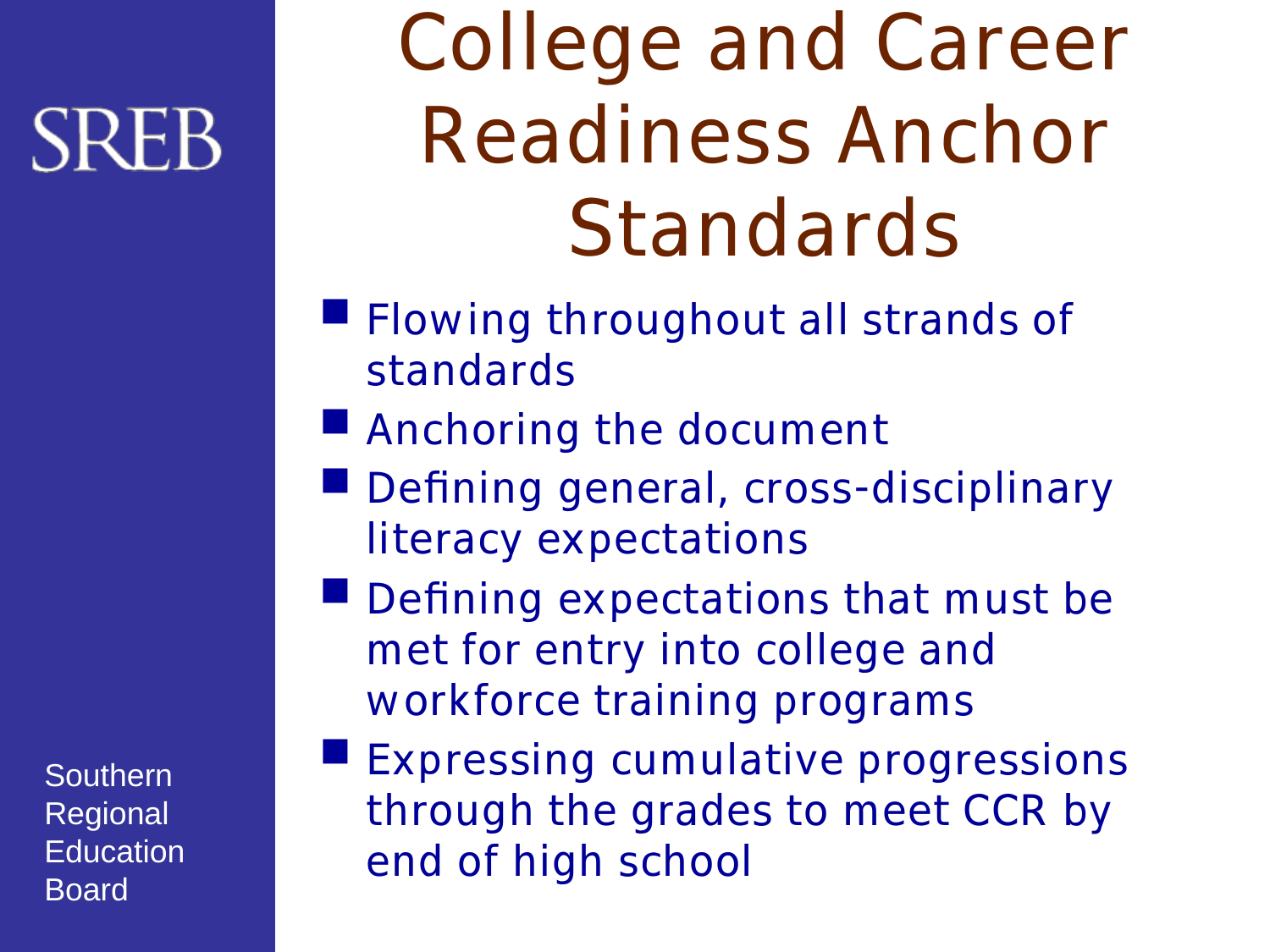

# College and Career Readiness Anchor Standards
Flowing throughout all strands of standards
Anchoring the document
Defining general, cross-disciplinary literacy expectations
Defining expectations that must be met for entry into college and workforce training programs
Expressing cumulative progressions through the grades to meet CCR by end of high school